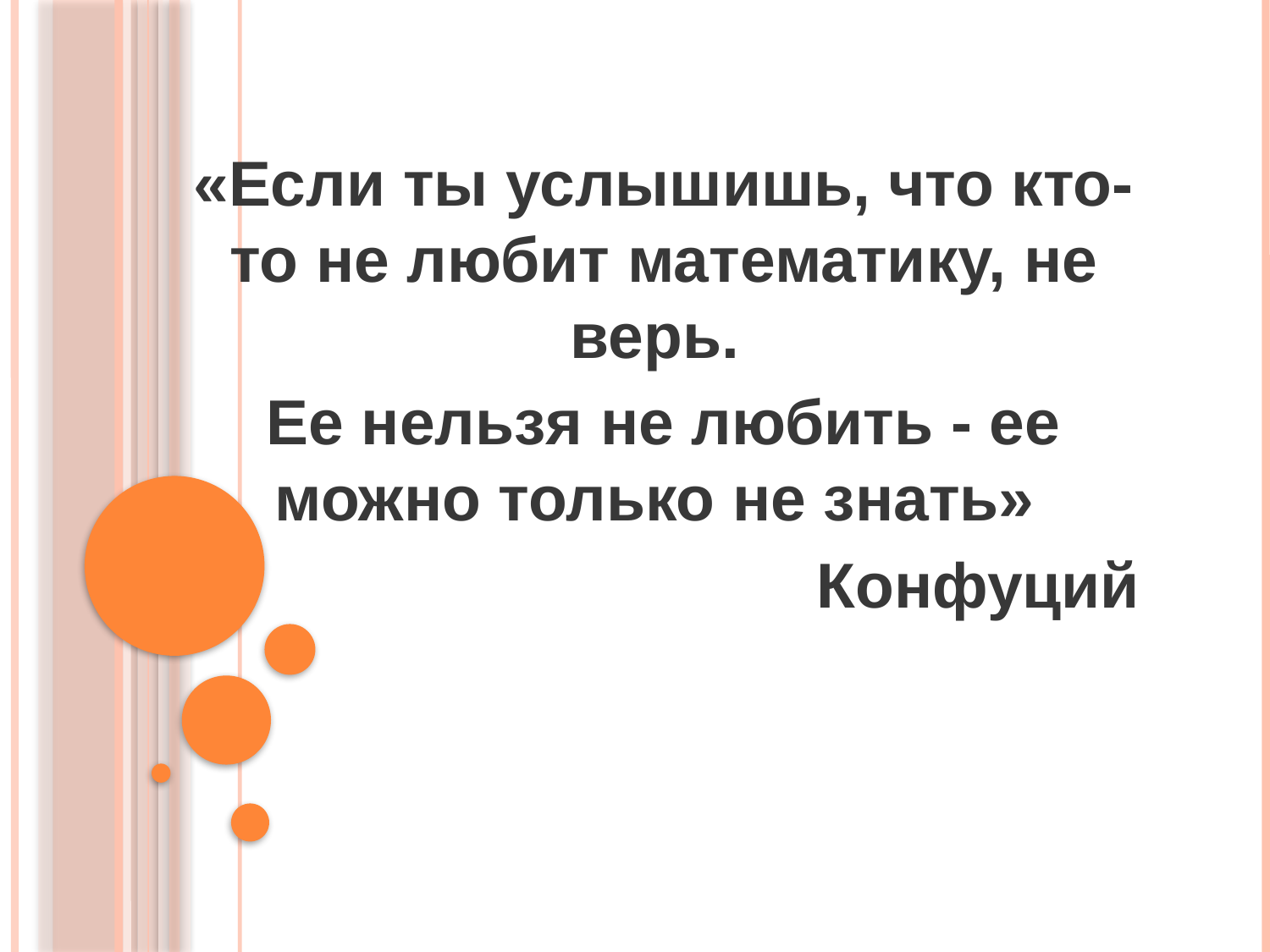

«Если ты услышишь, что кто-то не любит математику, не верь.
Ее нельзя не любить - ее можно только не знать»
Конфуций